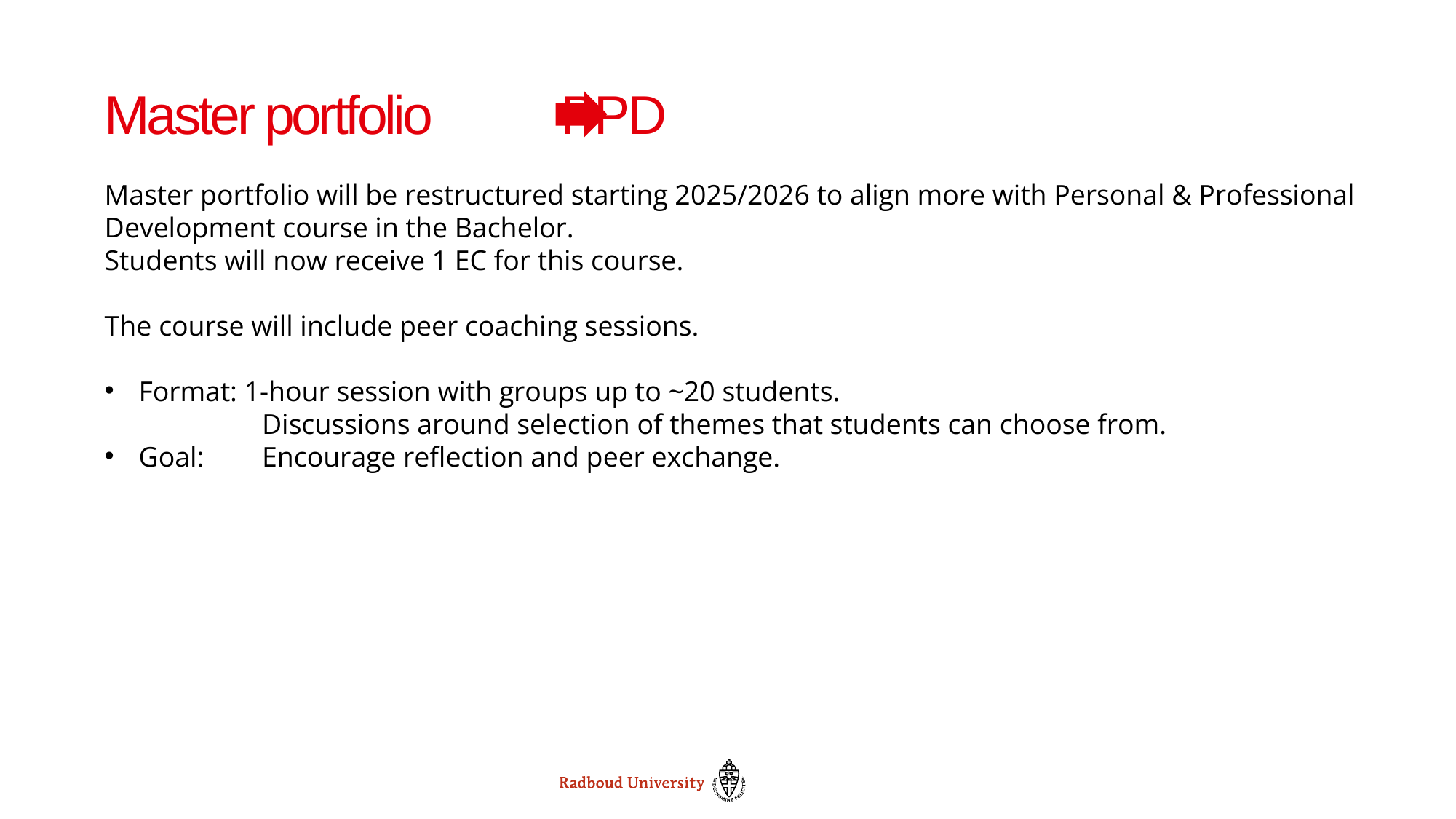

# Master portfolio           PPD

Master portfolio will be restructured starting 2025/2026 to align more with Personal & Professional Development course in the Bachelor.
Students will now receive 1 EC for this course.

The course will include peer coaching sessions.
Format: 1-hour session with groups up to ~20 students.
	  Discussions around selection of themes that students can choose from.
Goal:	  Encourage reflection and peer exchange.